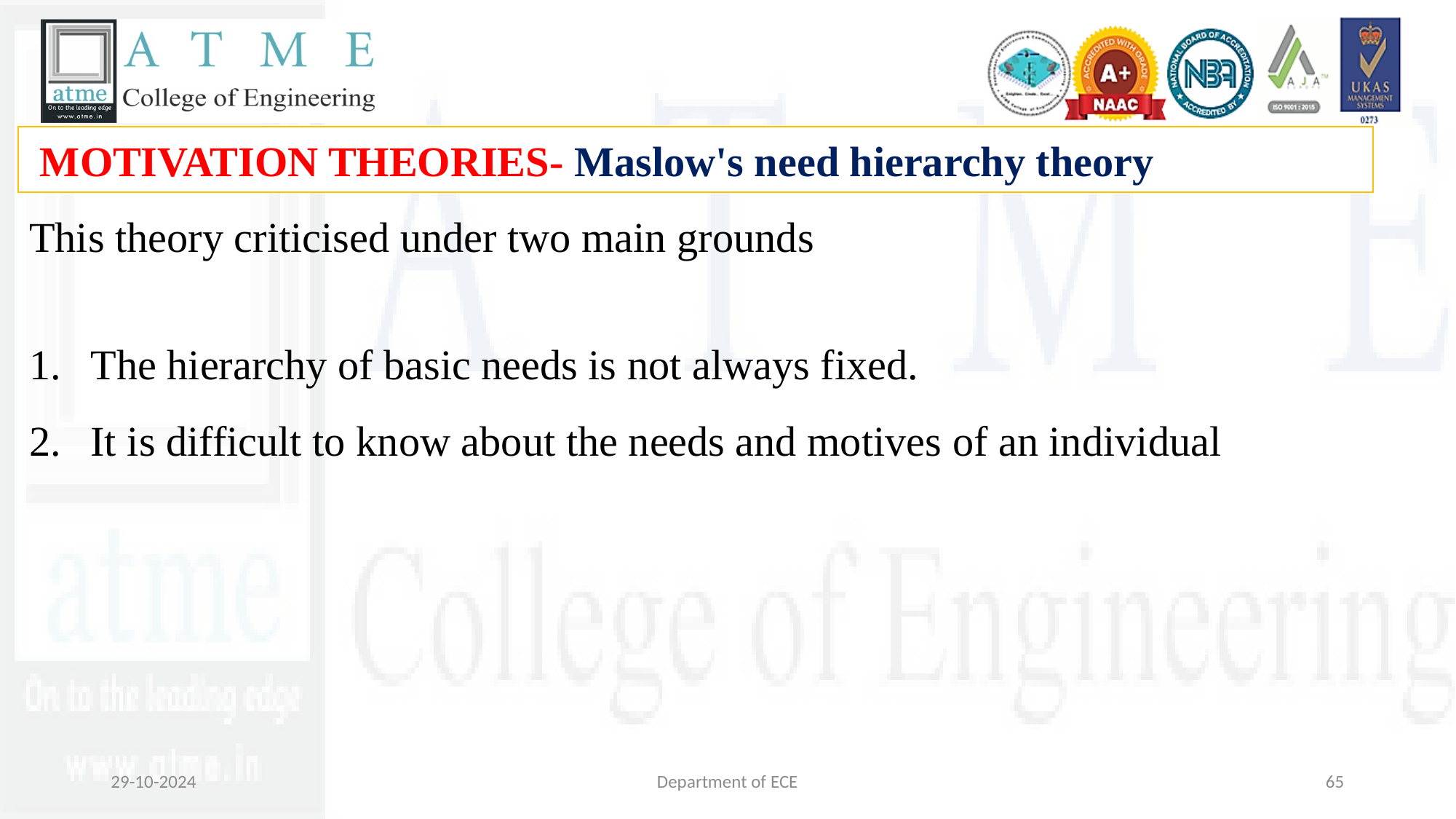

MOTIVATION THEORIES- Maslow's need hierarchy theory

This theory criticised under two main grounds

The hierarchy of basic needs is not always fixed.
It is difficult to know about the needs and motives of an individual

29-10-2024
Department of ECE
65